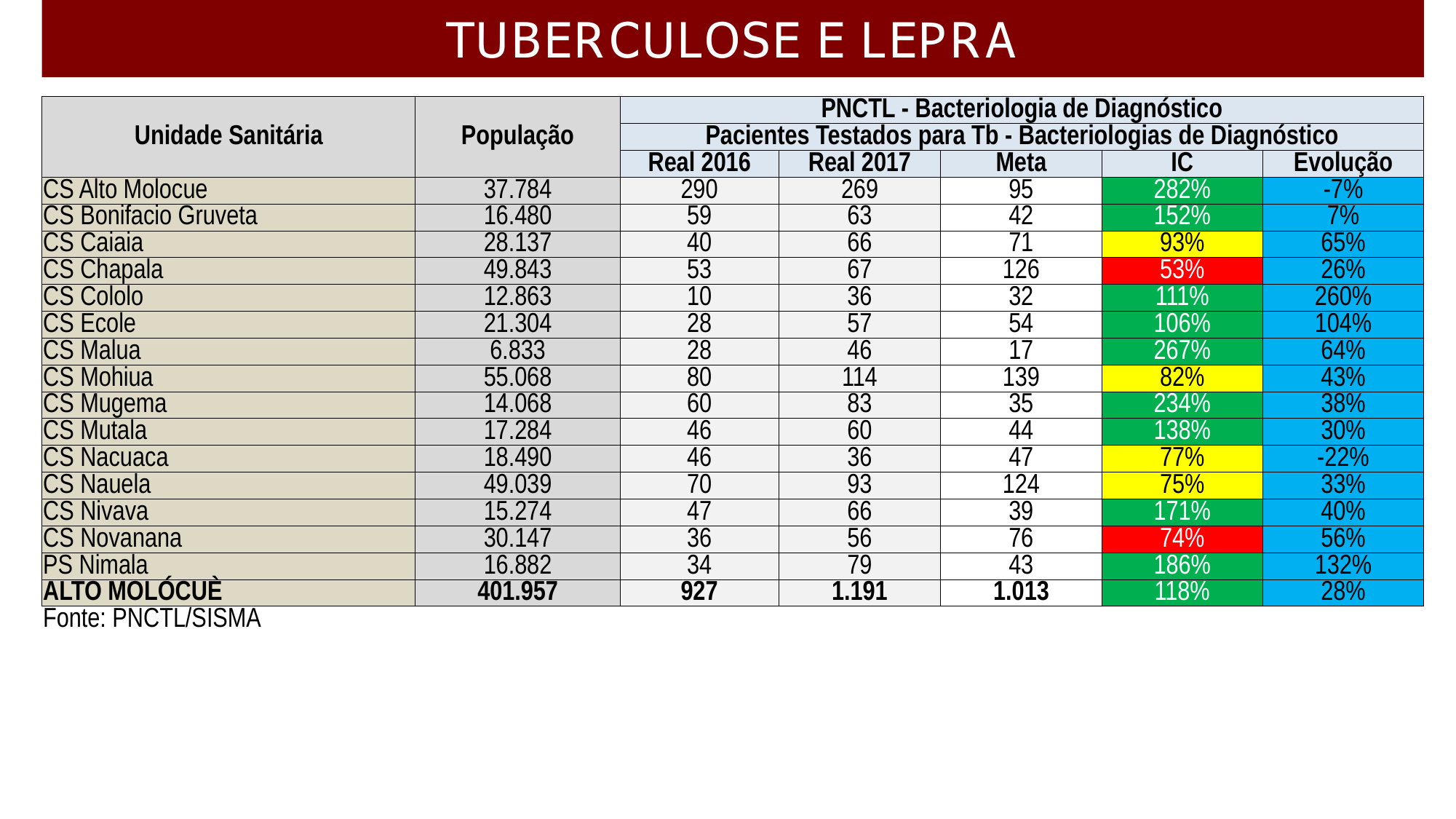

# TUBERCULOSE E LEPRA
| Unidade Sanitária | População | PNCTL - Bacteriologia de Diagnóstico |  |  |  |  |
| --- | --- | --- | --- | --- | --- | --- |
|  |  | Pacientes Testados para Tb - Bacteriologias de Diagnóstico |  |  |  |  |
|  |  | Real 2016 | Real 2017 | Meta | IC | Evolução |
| CS Alto Molocue | 37.784 | 290 | 269 | 95 | 282% | -7% |
| CS Bonifacio Gruveta | 16.480 | 59 | 63 | 42 | 152% | 7% |
| CS Caiaia | 28.137 | 40 | 66 | 71 | 93% | 65% |
| CS Chapala | 49.843 | 53 | 67 | 126 | 53% | 26% |
| CS Cololo | 12.863 | 10 | 36 | 32 | 111% | 260% |
| CS Ecole | 21.304 | 28 | 57 | 54 | 106% | 104% |
| CS Malua | 6.833 | 28 | 46 | 17 | 267% | 64% |
| CS Mohiua | 55.068 | 80 | 114 | 139 | 82% | 43% |
| CS Mugema | 14.068 | 60 | 83 | 35 | 234% | 38% |
| CS Mutala | 17.284 | 46 | 60 | 44 | 138% | 30% |
| CS Nacuaca | 18.490 | 46 | 36 | 47 | 77% | -22% |
| CS Nauela | 49.039 | 70 | 93 | 124 | 75% | 33% |
| CS Nivava | 15.274 | 47 | 66 | 39 | 171% | 40% |
| CS Novanana | 30.147 | 36 | 56 | 76 | 74% | 56% |
| PS Nimala | 16.882 | 34 | 79 | 43 | 186% | 132% |
| ALTO MOLÓCUÈ | 401.957 | 927 | 1.191 | 1.013 | 118% | 28% |
| Fonte: PNCTL/SISMA |  |  |  |  |  |  |